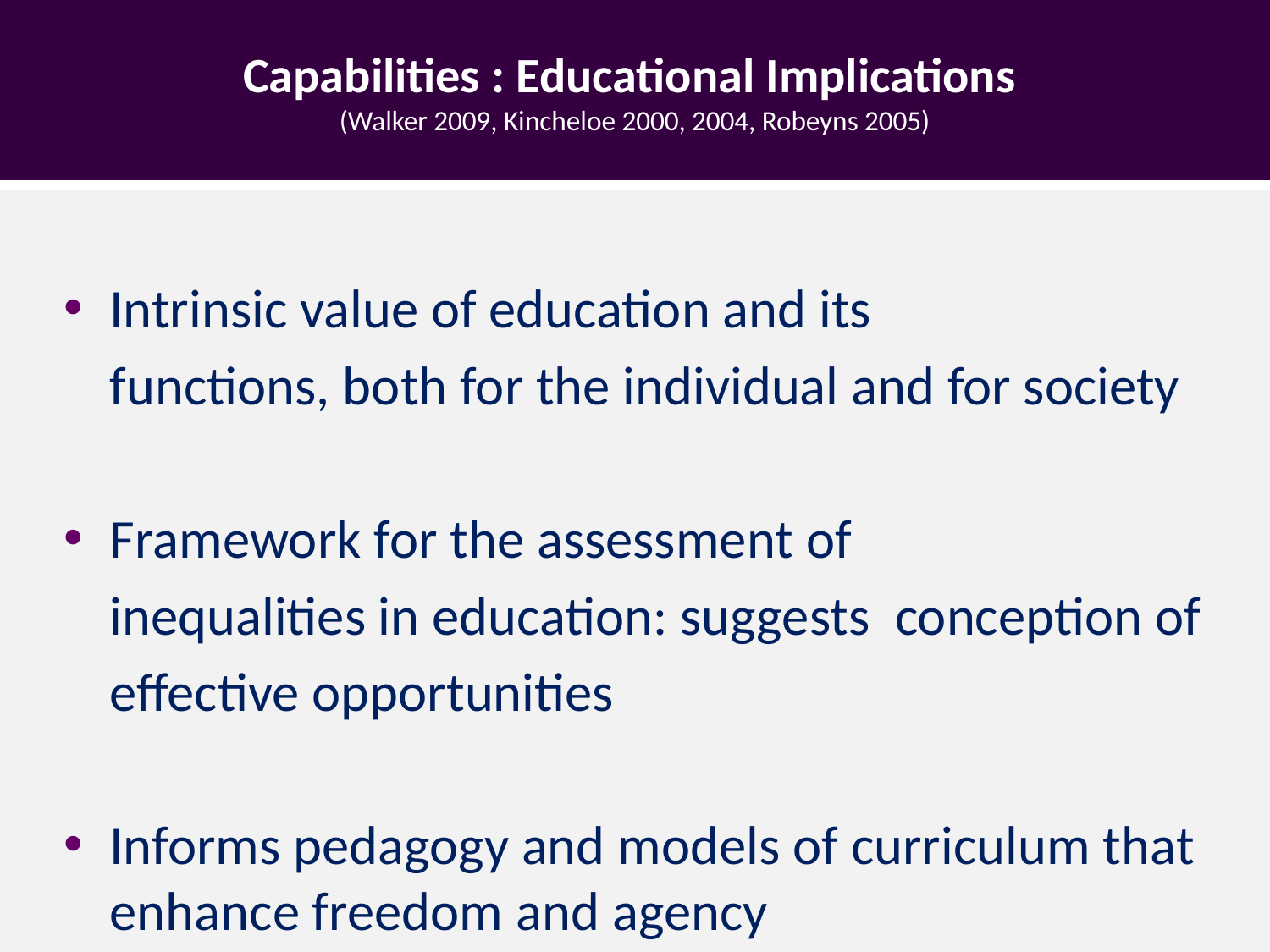

# Capabilities : Educational Implications (Walker 2009, Kincheloe 2000, 2004, Robeyns 2005)

Intrinsic value of education and its
	functions, both for the individual and for society

Framework for the assessment of
	inequalities in education: suggests  conception of
	effective opportunities

Informs pedagogy and models of curriculum that enhance freedom and agency